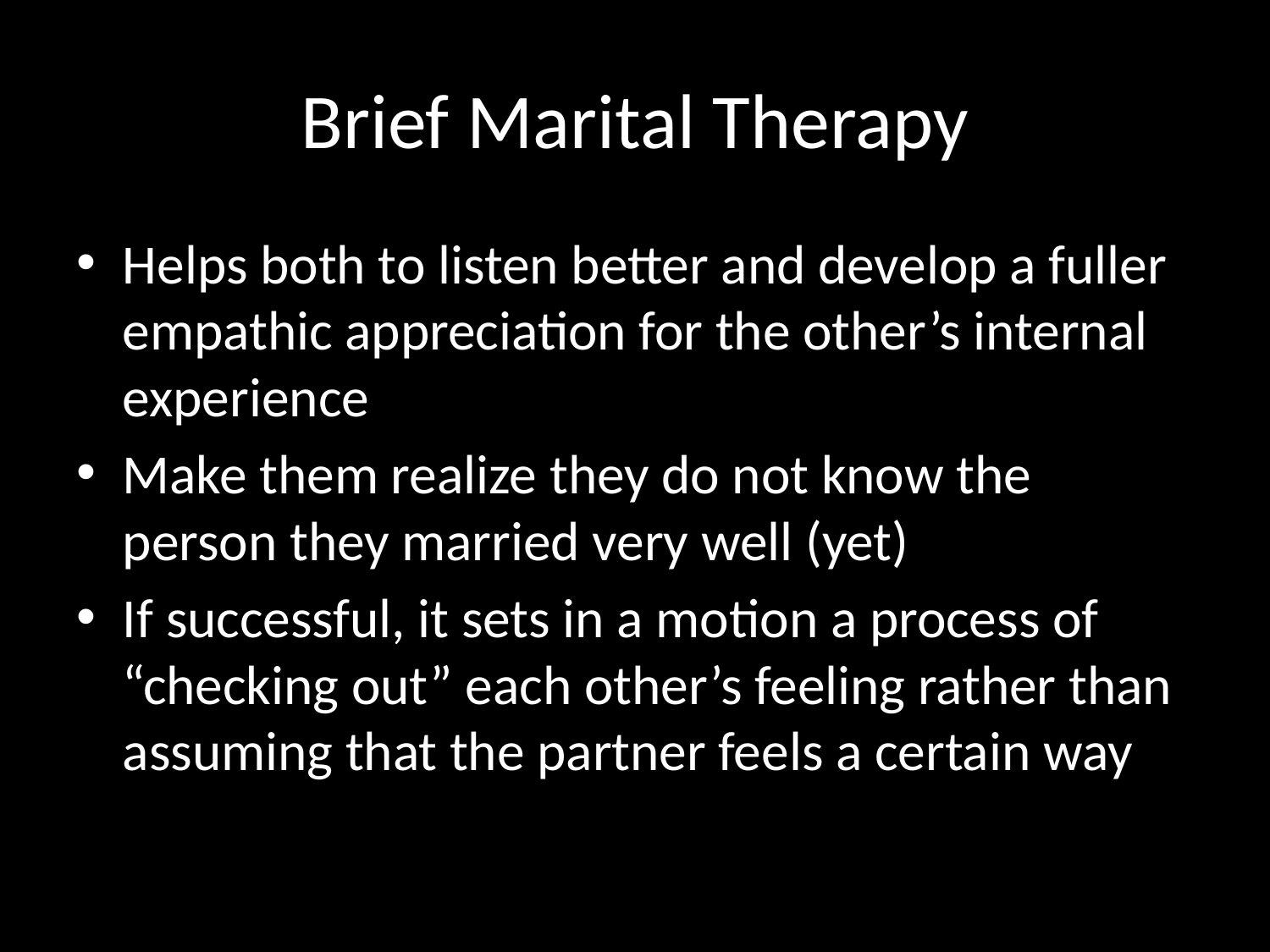

# Brief Marital Therapy
Helps both to listen better and develop a fuller empathic appreciation for the other’s internal experience
Make them realize they do not know the person they married very well (yet)
If successful, it sets in a motion a process of “checking out” each other’s feeling rather than assuming that the partner feels a certain way